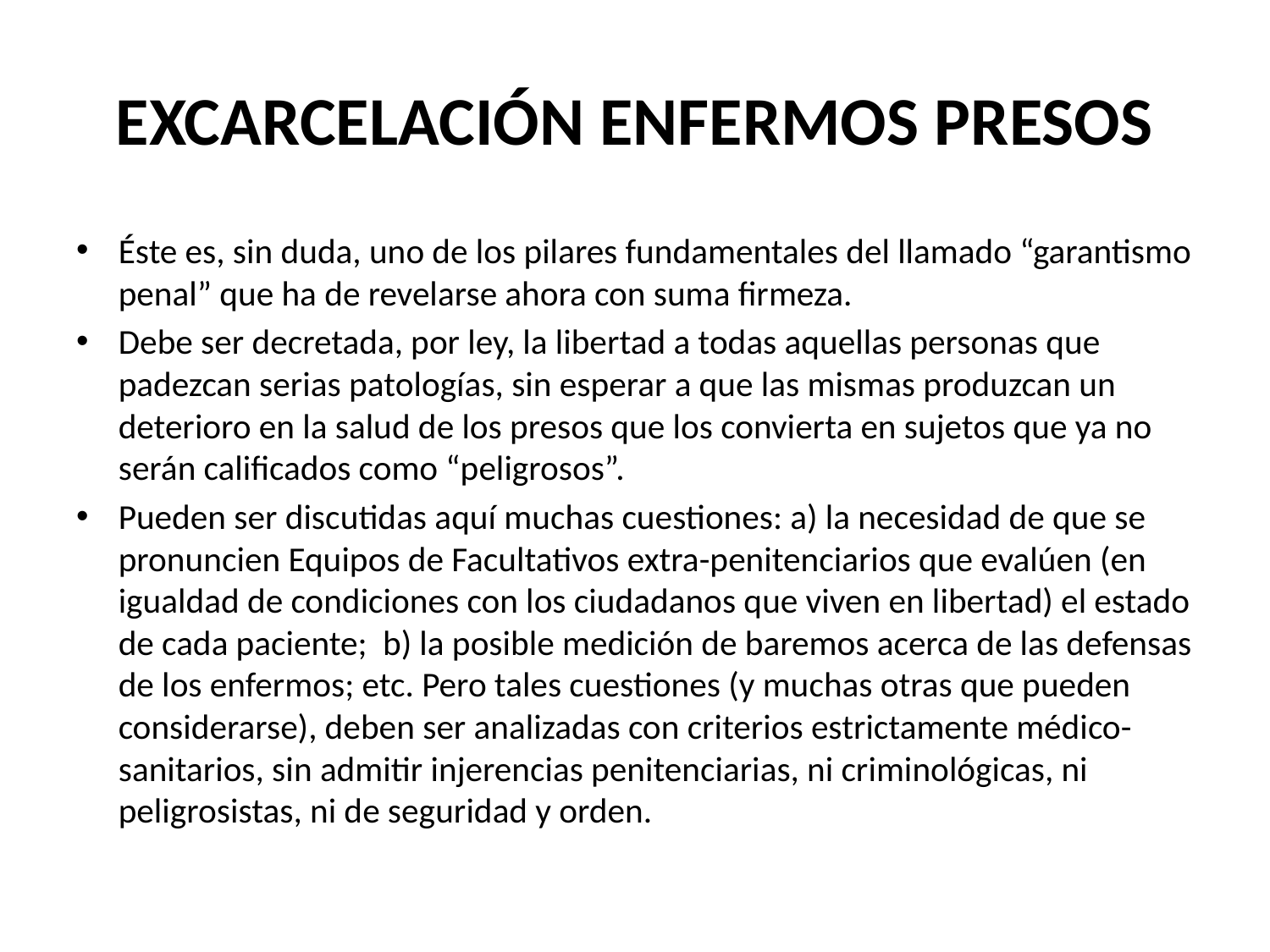

# EXCARCELACIÓN ENFERMOS PRESOS
Éste es, sin duda, uno de los pilares fundamentales del llamado “garantismo penal” que ha de revelarse ahora con suma firmeza.
Debe ser decretada, por ley, la libertad a todas aquellas personas que padezcan serias patologías, sin esperar a que las mismas produzcan un deterioro en la salud de los presos que los convierta en sujetos que ya no serán calificados como “peligrosos”.
Pueden ser discutidas aquí muchas cuestiones: a) la necesidad de que se pronuncien Equipos de Facultativos extra-penitenciarios que evalúen (en igualdad de condiciones con los ciudadanos que viven en libertad) el estado de cada paciente;  b) la posible medición de baremos acerca de las defensas de los enfermos; etc. Pero tales cuestiones (y muchas otras que pueden considerarse), deben ser analizadas con criterios estrictamente médico-sanitarios, sin admitir injerencias penitenciarias, ni criminológicas, ni peligrosistas, ni de seguridad y orden.